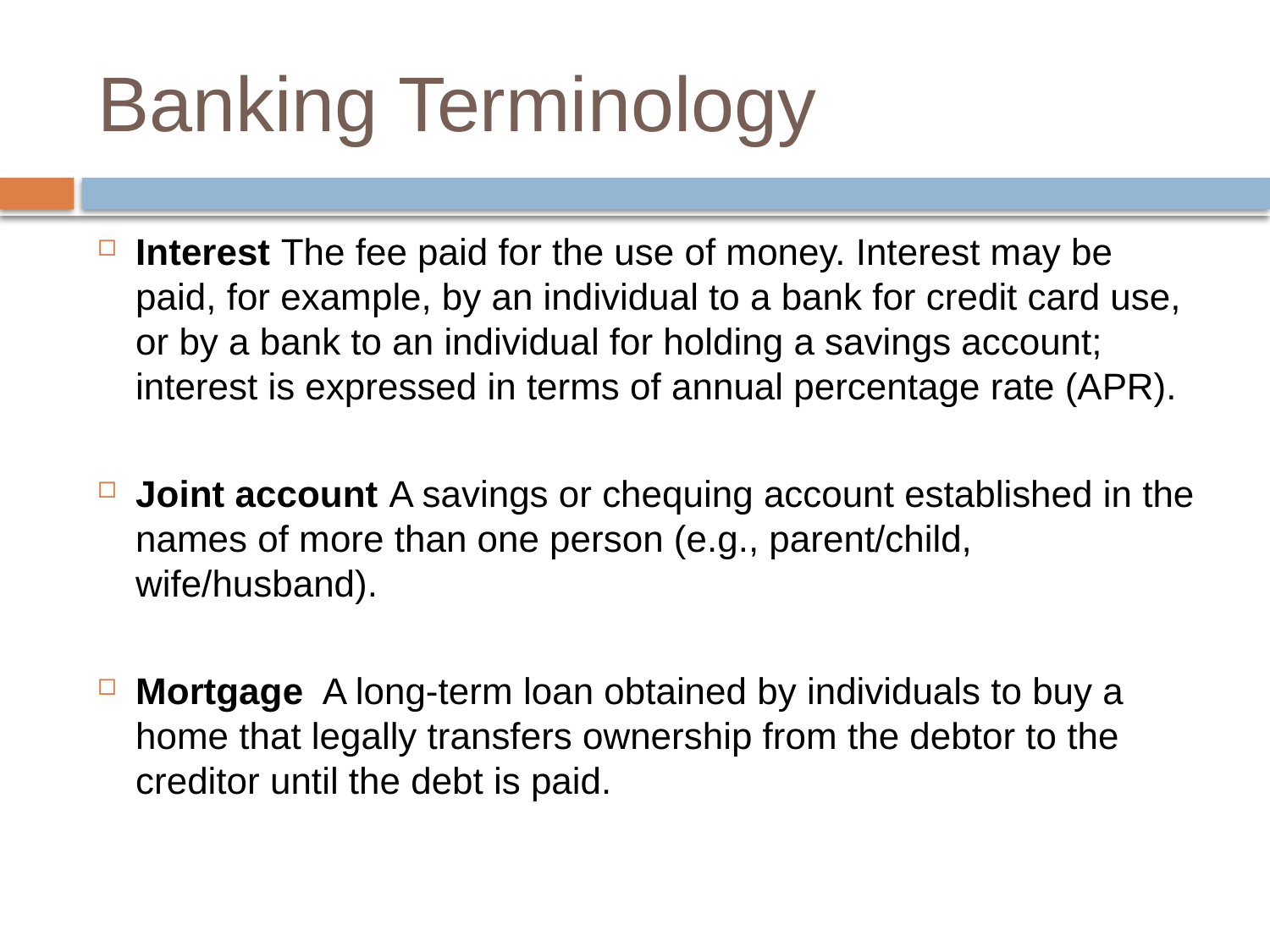

# Banking Terminology
Interest The fee paid for the use of money. Interest may be paid, for example, by an individual to a bank for credit card use, or by a bank to an individual for holding a savings account; interest is expressed in terms of annual percentage rate (APR).

Joint account A savings or chequing account established in the names of more than one person (e.g., parent/child, wife/husband).

Mortgage  A long-term loan obtained by individuals to buy a home that legally transfers ownership from the debtor to the creditor until the debt is paid.